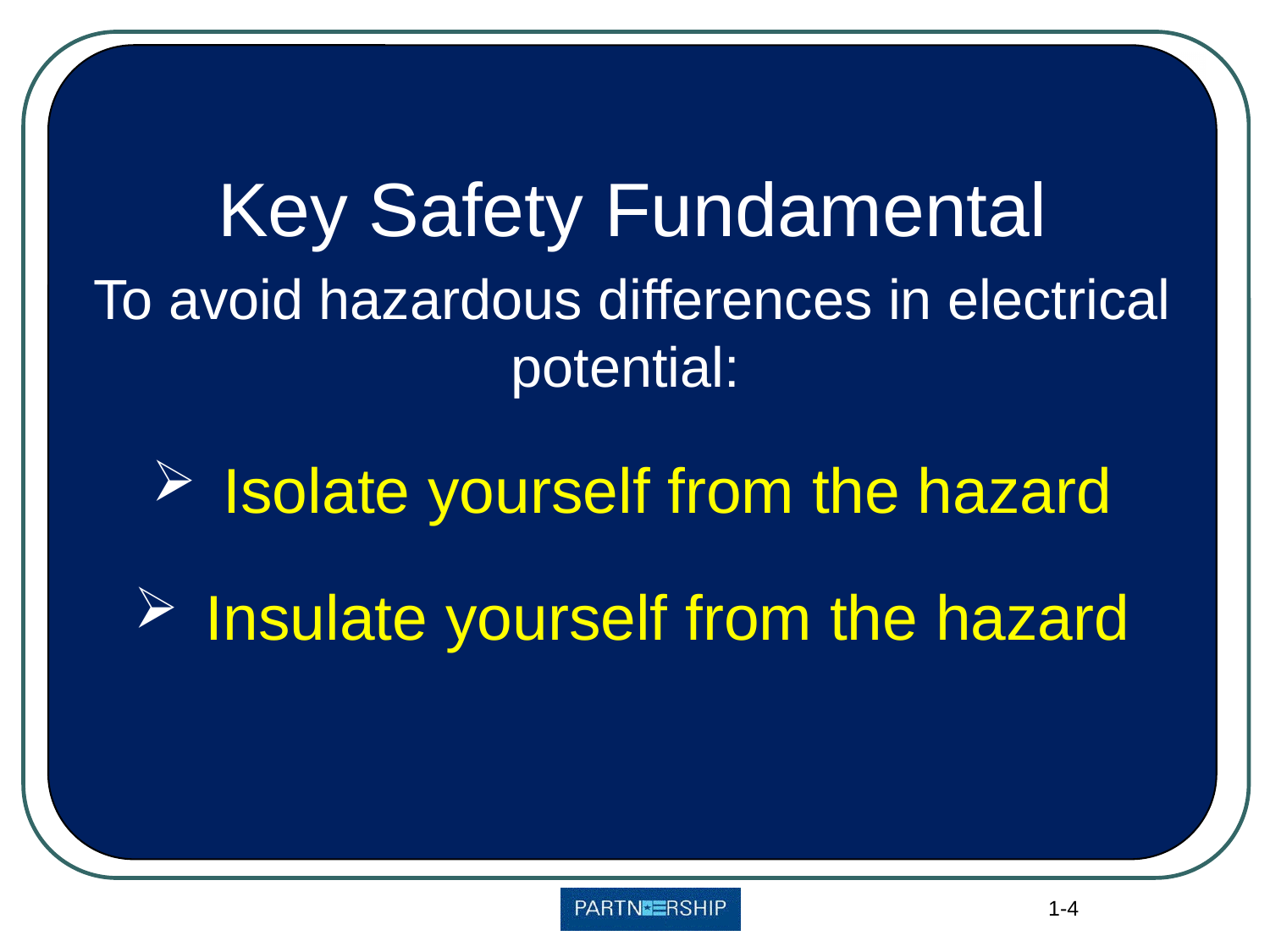

Key Safety Fundamental
To avoid hazardous differences in electrical potential:
Isolate yourself from the hazard
Insulate yourself from the hazard
1-4